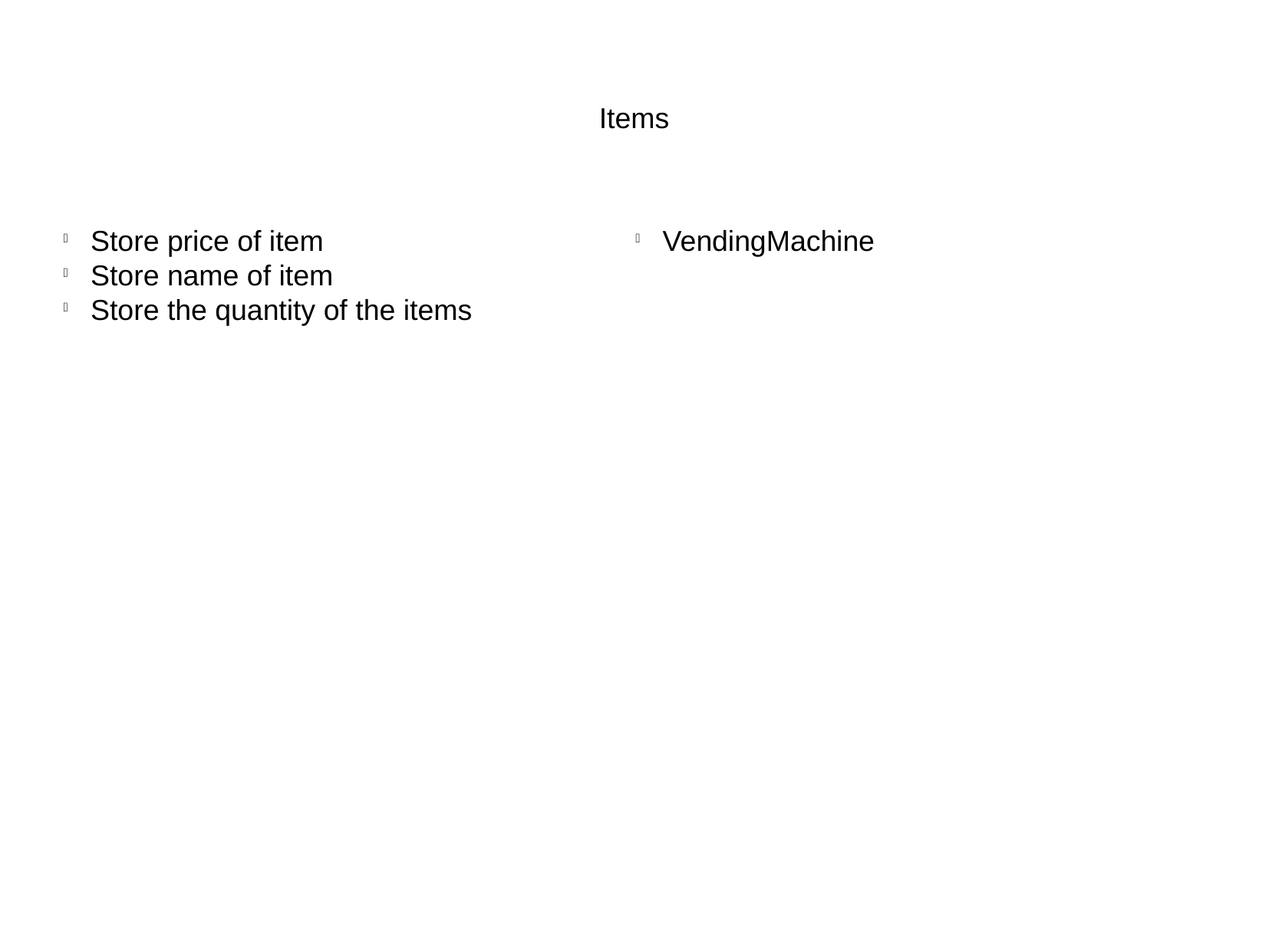

Items
Store price of item
Store name of item
Store the quantity of the items
VendingMachine